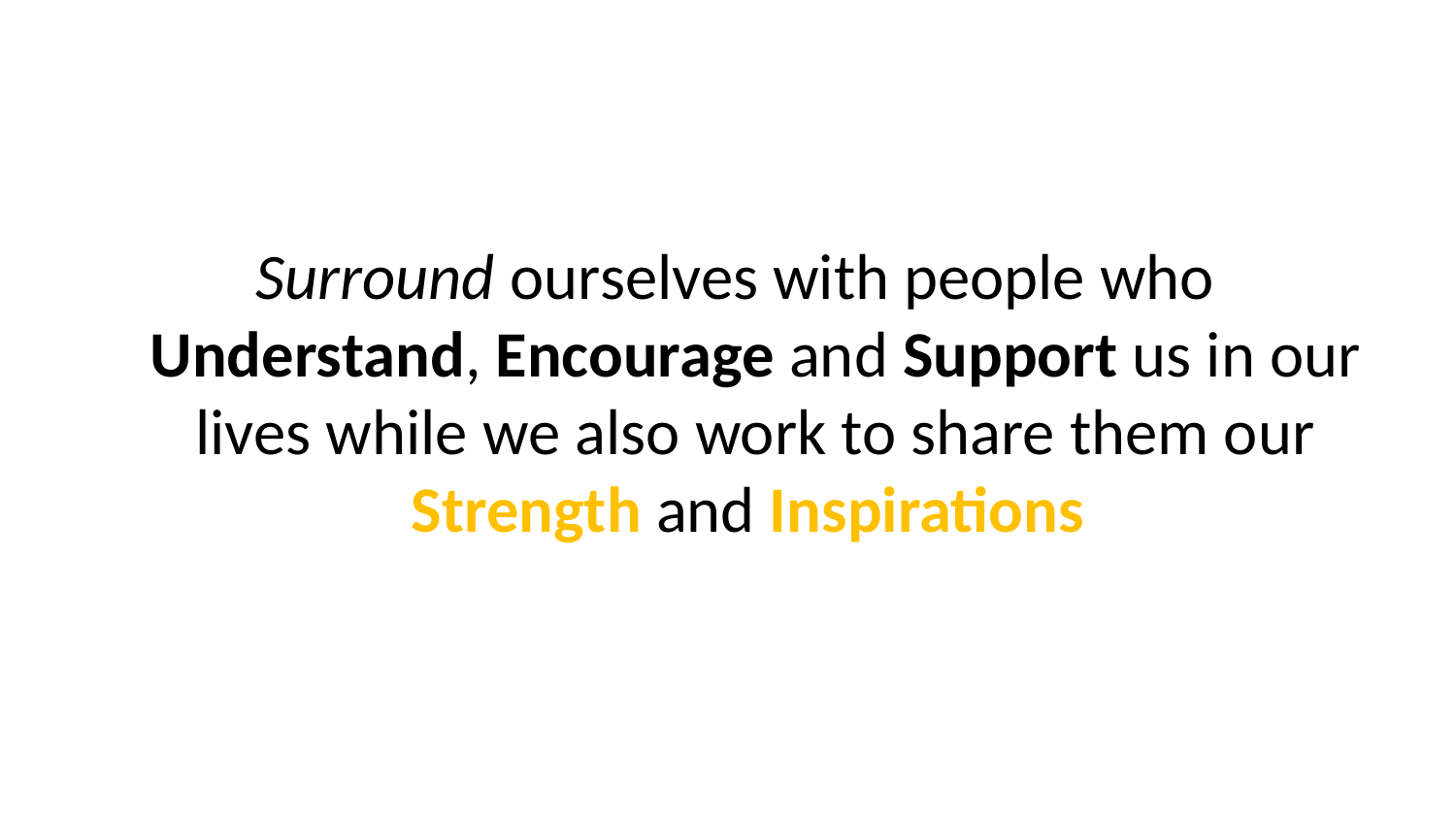

Surround ourselves with people who Understand, Encourage and Support us in our lives while we also work to share them our Strength and Inspirations